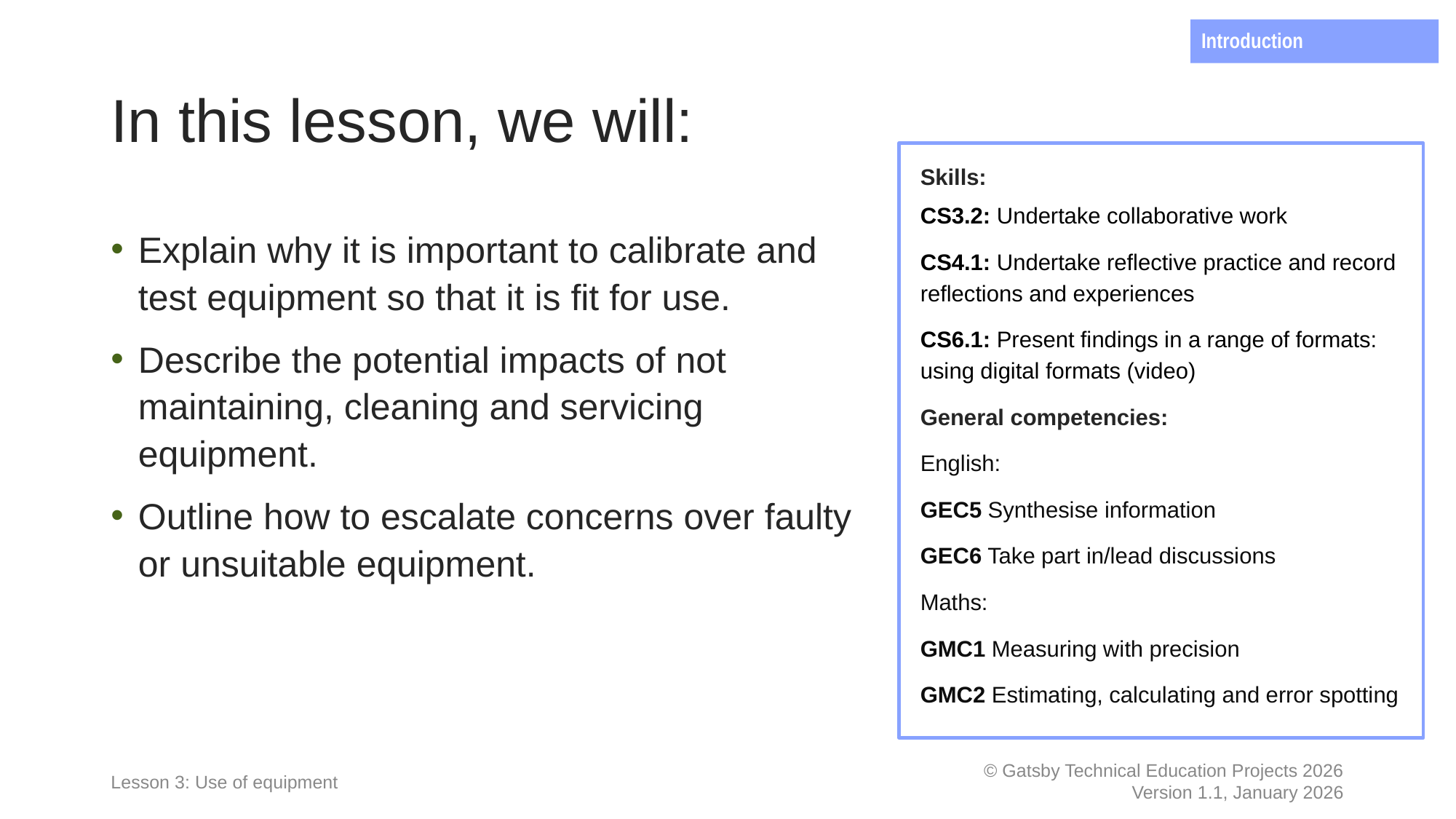

Introduction
# In this lesson, we will:
Skills:
CS3.2: Undertake collaborative work
CS4.1: Undertake reflective practice and record reflections and experiences
CS6.1: Present findings in a range of formats: using digital formats (video)
General competencies:
English:
GEC5 Synthesise information
GEC6 Take part in/lead discussions
Maths:
GMC1 Measuring with precision
GMC2 Estimating, calculating and error spotting
Explain why it is important to calibrate and test equipment so that it is fit for use.
Describe the potential impacts of not maintaining, cleaning and servicing equipment.
Outline how to escalate concerns over faulty or unsuitable equipment.
Lesson 3: Use of equipment